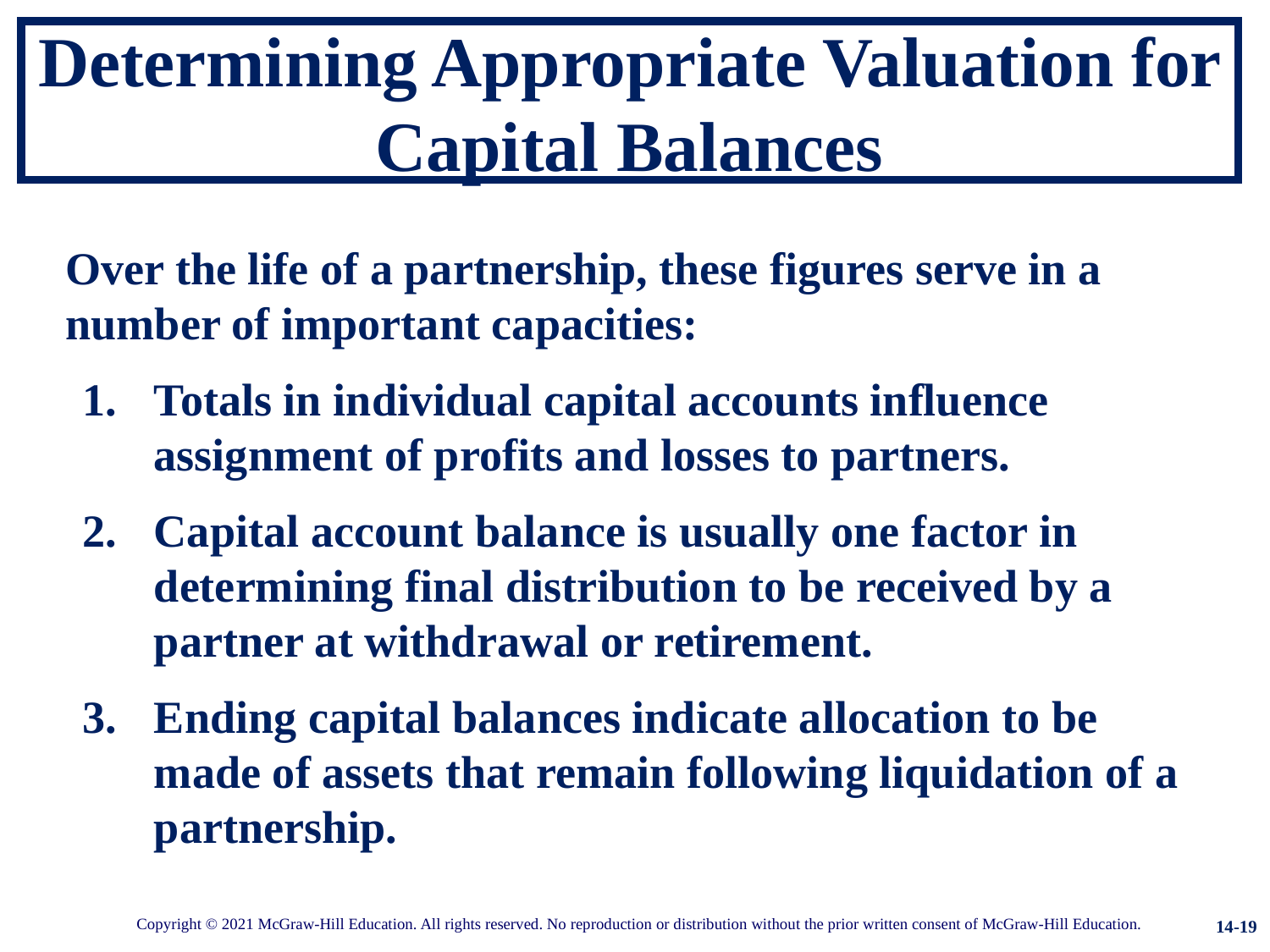

# Determining Appropriate Valuation for Capital Balances
Over the life of a partnership, these figures serve in a number of important capacities:
Totals in individual capital accounts influence assignment of profits and losses to partners.
Capital account balance is usually one factor in determining final distribution to be received by a partner at withdrawal or retirement.
Ending capital balances indicate allocation to be made of assets that remain following liquidation of a partnership.
14-19
Copyright © 2021 McGraw-Hill Education. All rights reserved. No reproduction or distribution without the prior written consent of McGraw-Hill Education.